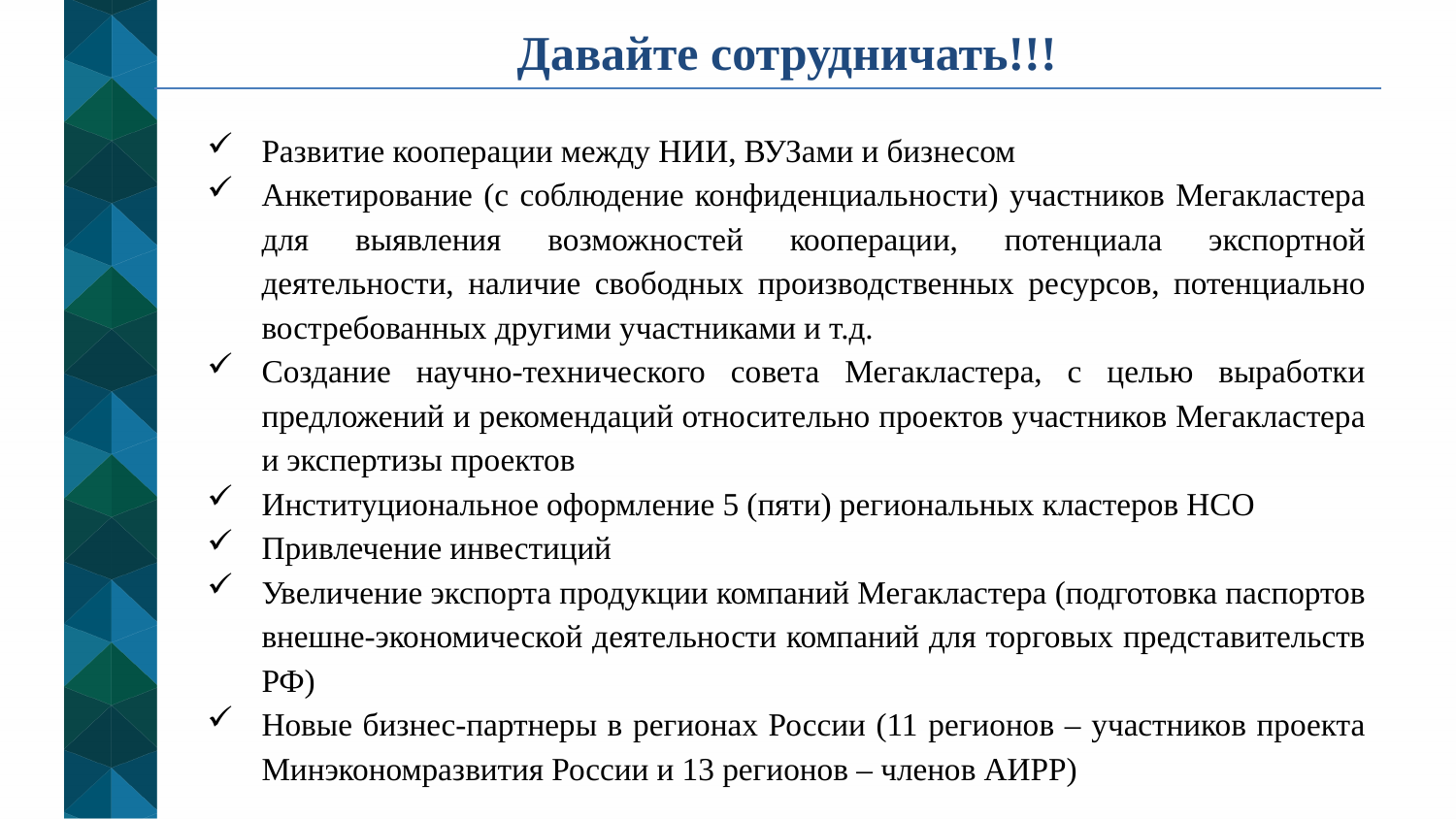

Давайте сотрудничать!!!
Развитие кооперации между НИИ, ВУЗами и бизнесом
Анкетирование (с соблюдение конфиденциальности) участников Мегакластера для выявления возможностей кооперации, потенциала экспортной деятельности, наличие свободных производственных ресурсов, потенциально востребованных другими участниками и т.д.
Создание научно-технического совета Мегакластера, с целью выработки предложений и рекомендаций относительно проектов участников Мегакластера и экспертизы проектов
Институциональное оформление 5 (пяти) региональных кластеров НСО
Привлечение инвестиций
Увеличение экспорта продукции компаний Мегакластера (подготовка паспортов внешне-экономической деятельности компаний для торговых представительств РФ)
Новые бизнес-партнеры в регионах России (11 регионов – участников проекта Минэкономразвития России и 13 регионов – членов АИРР)